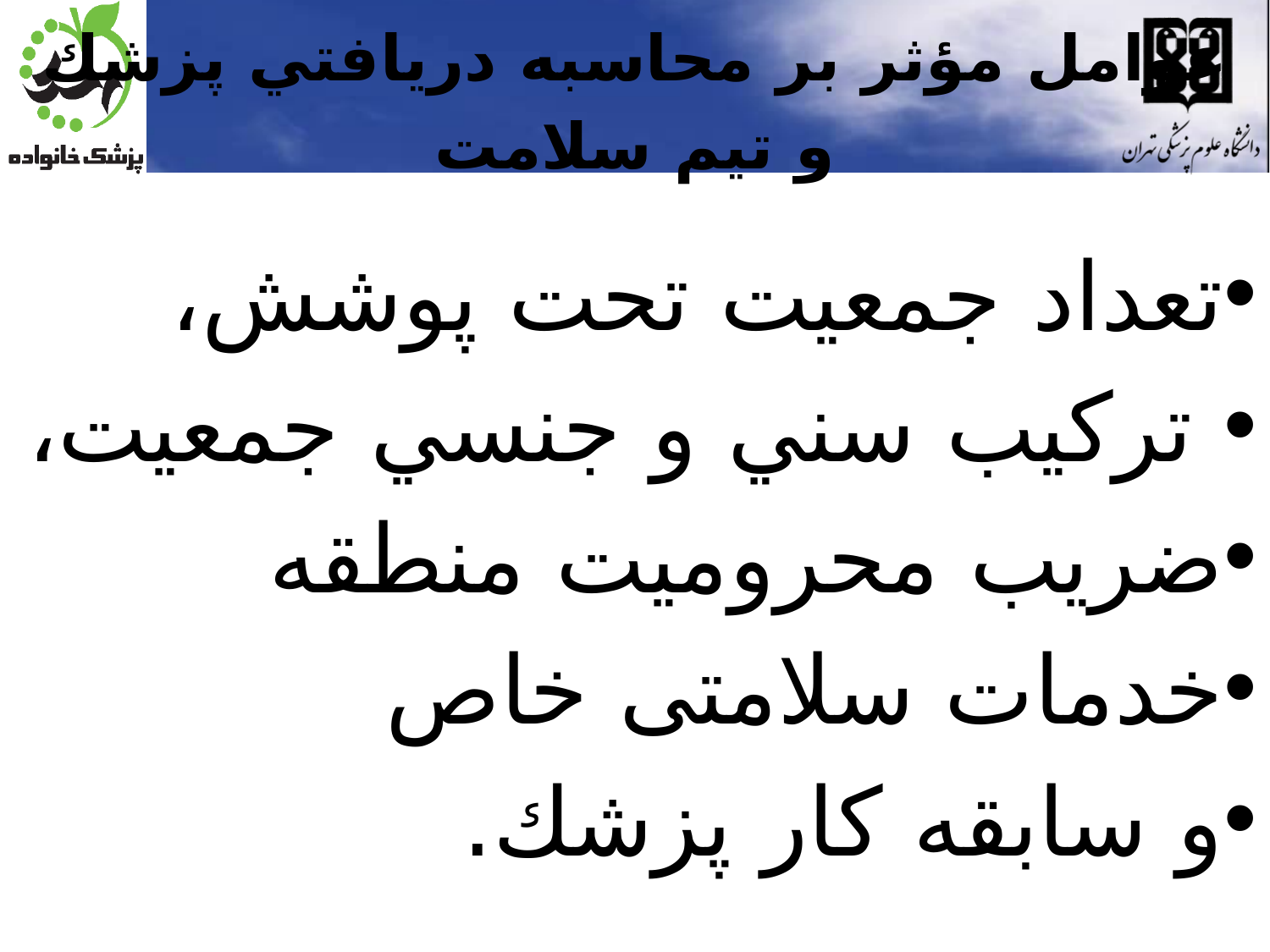

عوامل مؤثر بر محاسبه دريافتي پزشك و تيم سلامت
تعداد جمعيت تحت پوشش،
 تركيب سني و جنسي جمعيت،
ضريب محروميت منطقه
خدمات سلامتی خاص
و سابقه كار پزشك.